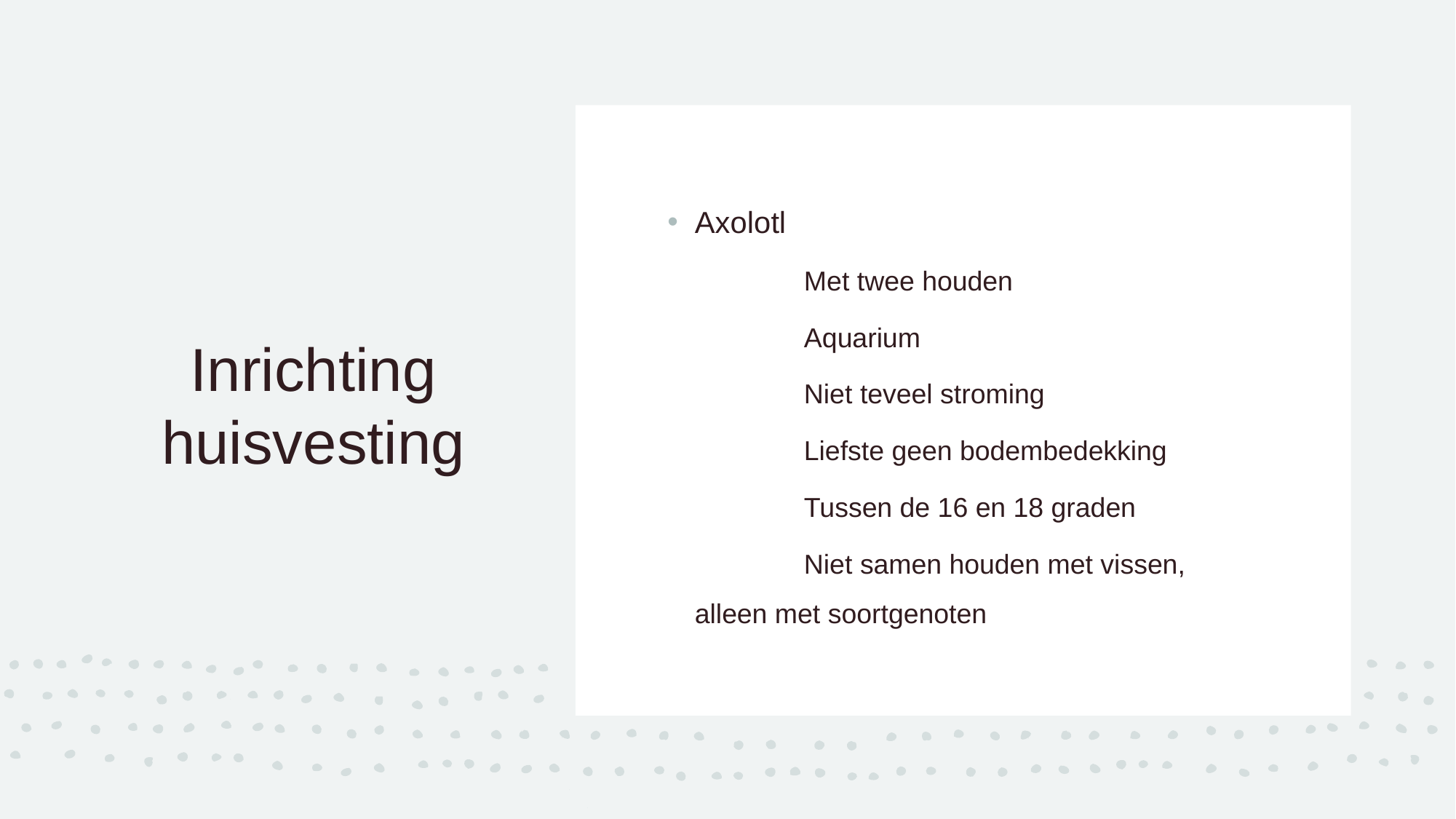

Axolotl
	Met twee houden
	Aquarium
	Niet teveel stroming
	Liefste geen bodembedekking
	Tussen de 16 en 18 graden
	Niet samen houden met vissen, alleen met soortgenoten
# Inrichting huisvesting